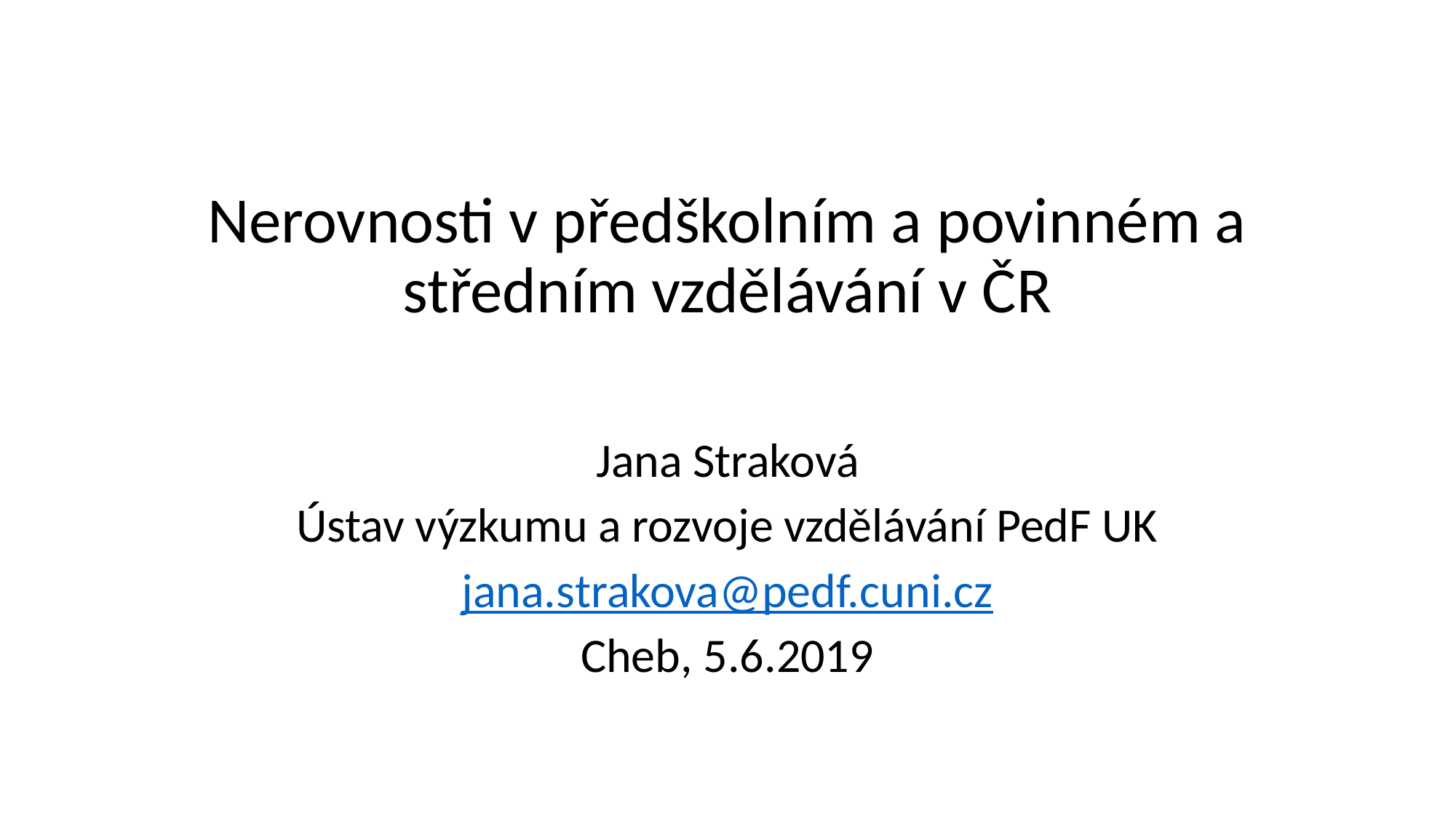

# Nerovnosti v předškolním a povinném a středním vzdělávání v ČR
Jana Straková
Ústav výzkumu a rozvoje vzdělávání PedF UK
jana.strakova@pedf.cuni.cz
Cheb, 5.6.2019